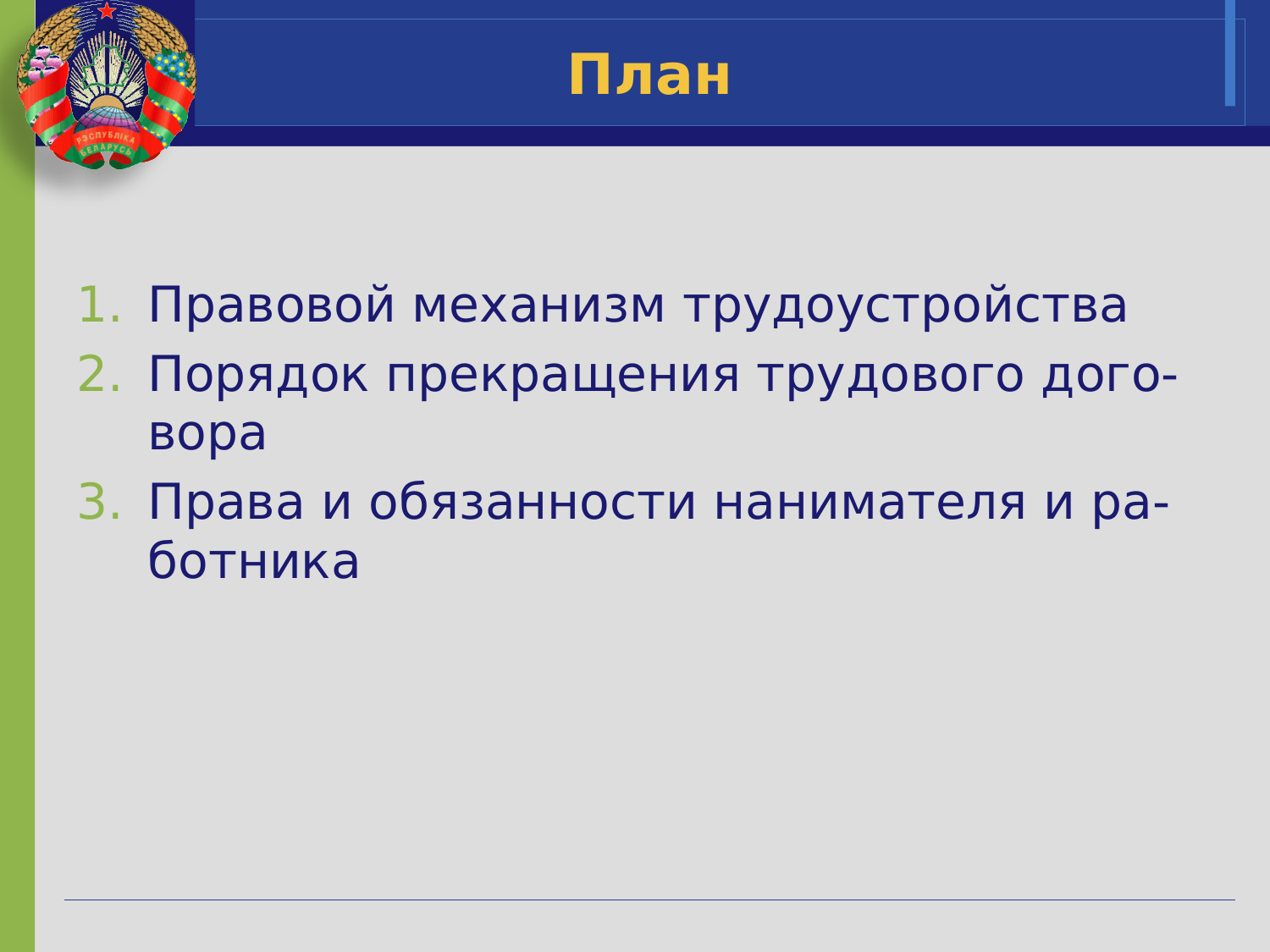

# План
Правовой механизм трудоустройства
Порядок прекращения трудового дого-вора
Права и обязанности нанимателя и ра-ботника